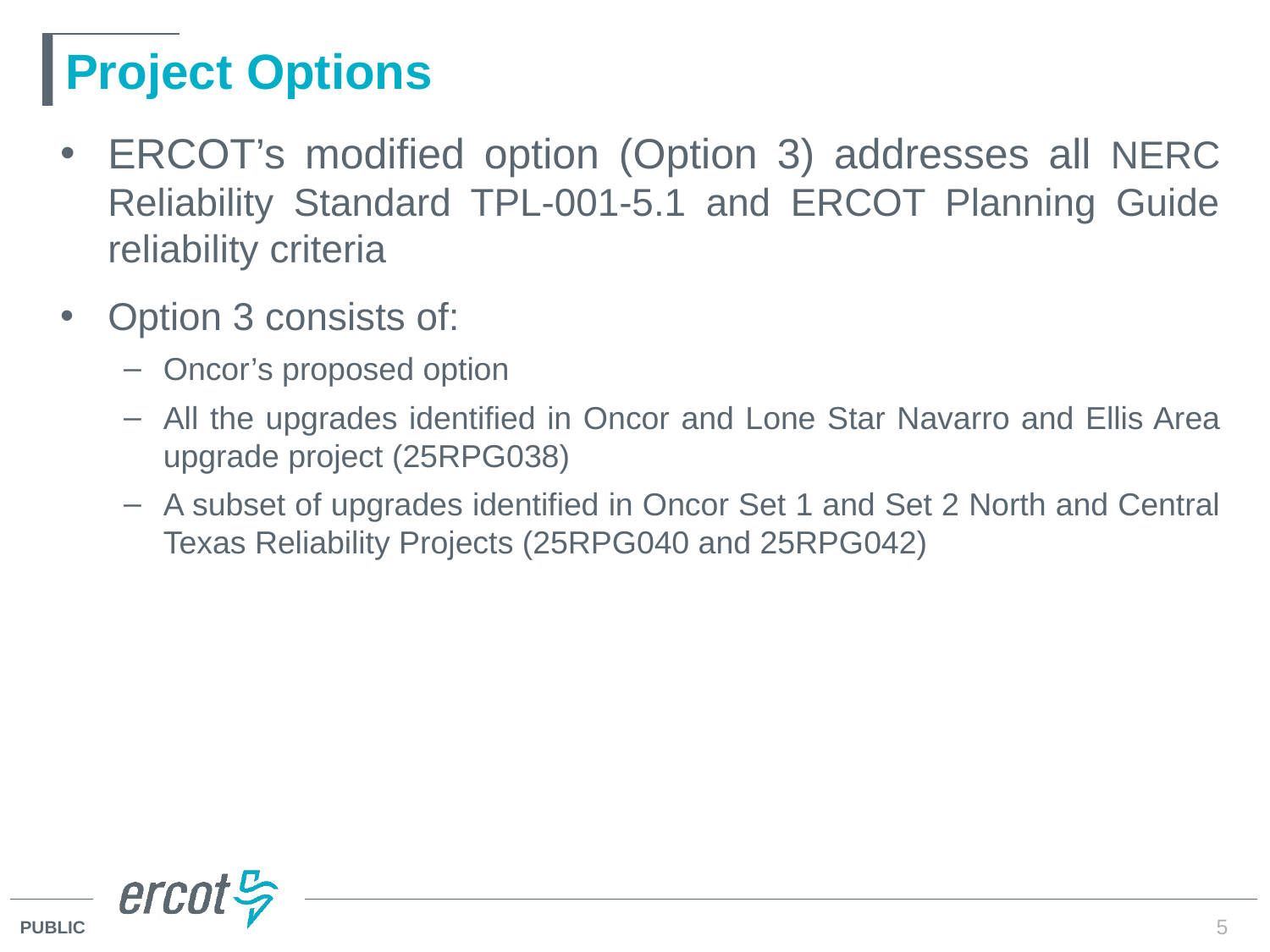

# Project Options
ERCOT’s modified option (Option 3) addresses all NERC Reliability Standard TPL-001-5.1 and ERCOT Planning Guide reliability criteria
Option 3 consists of:
Oncor’s proposed option
All the upgrades identified in Oncor and Lone Star Navarro and Ellis Area upgrade project (25RPG038)
A subset of upgrades identified in Oncor Set 1 and Set 2 North and Central Texas Reliability Projects (25RPG040 and 25RPG042)
5